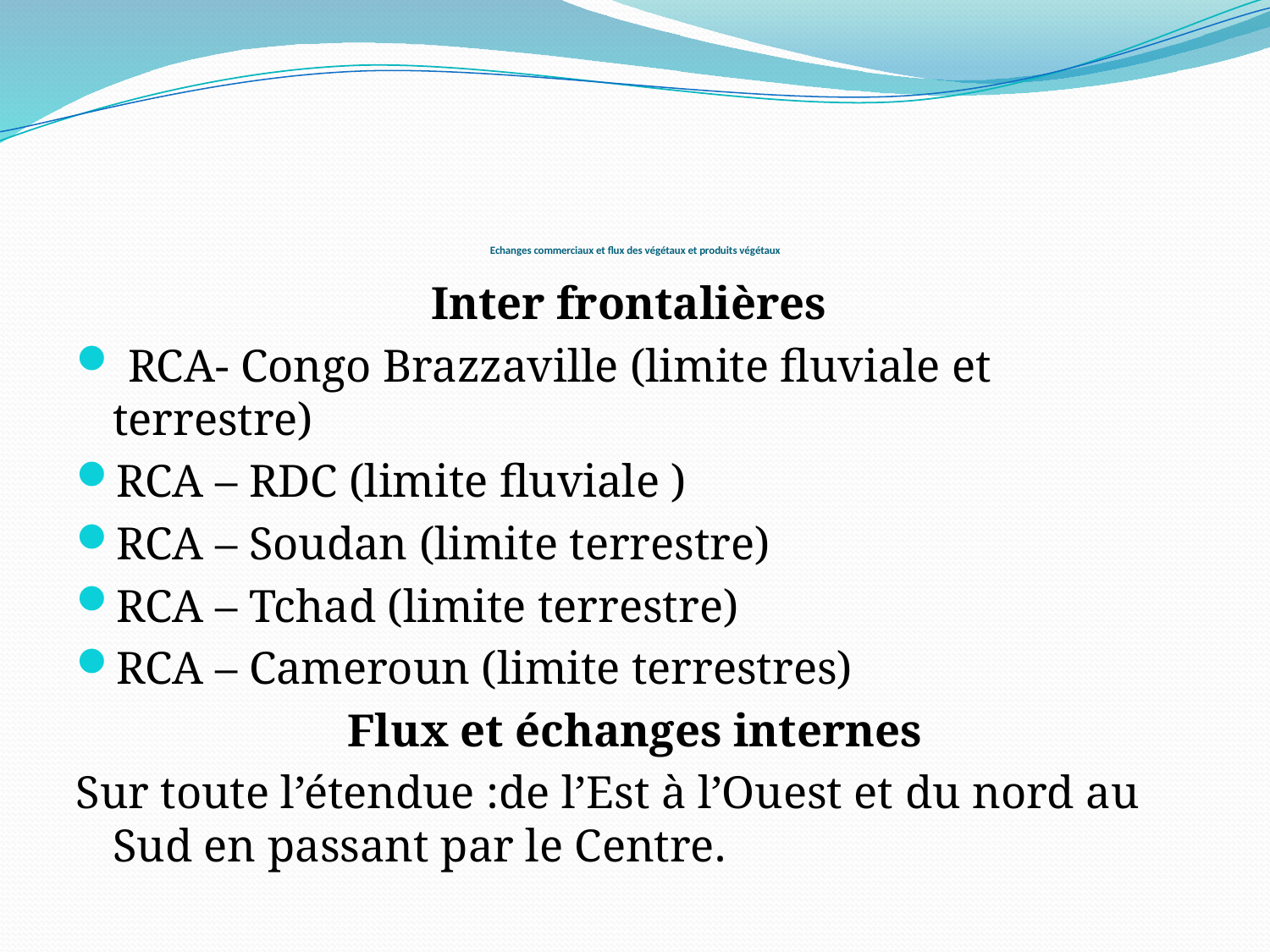

# Echanges commerciaux et flux des végétaux et produits végétaux
Inter frontalières
 RCA- Congo Brazzaville (limite fluviale et terrestre)
RCA – RDC (limite fluviale )
RCA – Soudan (limite terrestre)
RCA – Tchad (limite terrestre)
RCA – Cameroun (limite terrestres)
Flux et échanges internes
Sur toute l’étendue :de l’Est à l’Ouest et du nord au Sud en passant par le Centre.